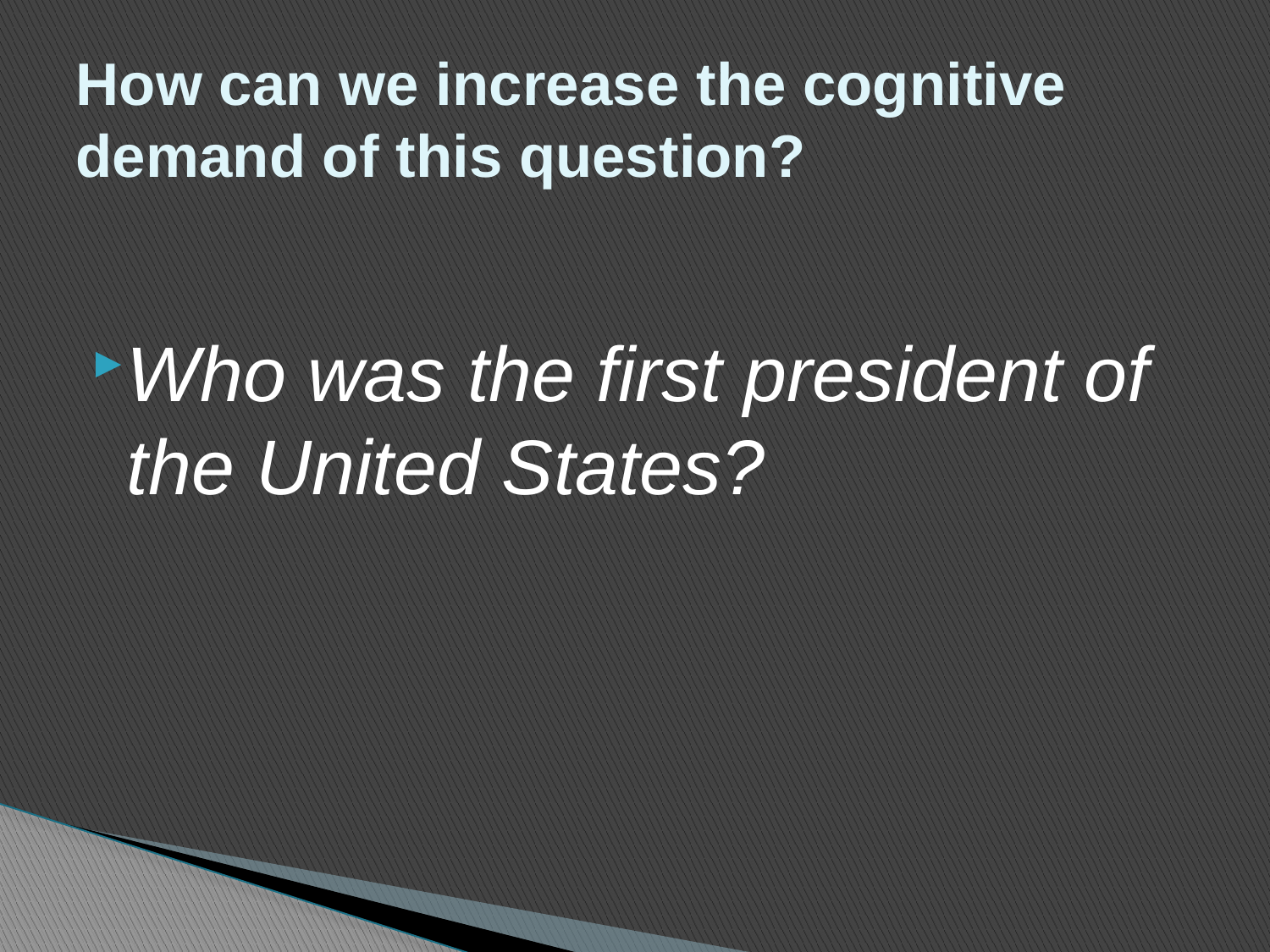

# How can we increase the cognitive demand of this question?
Who was the first president of the United States?